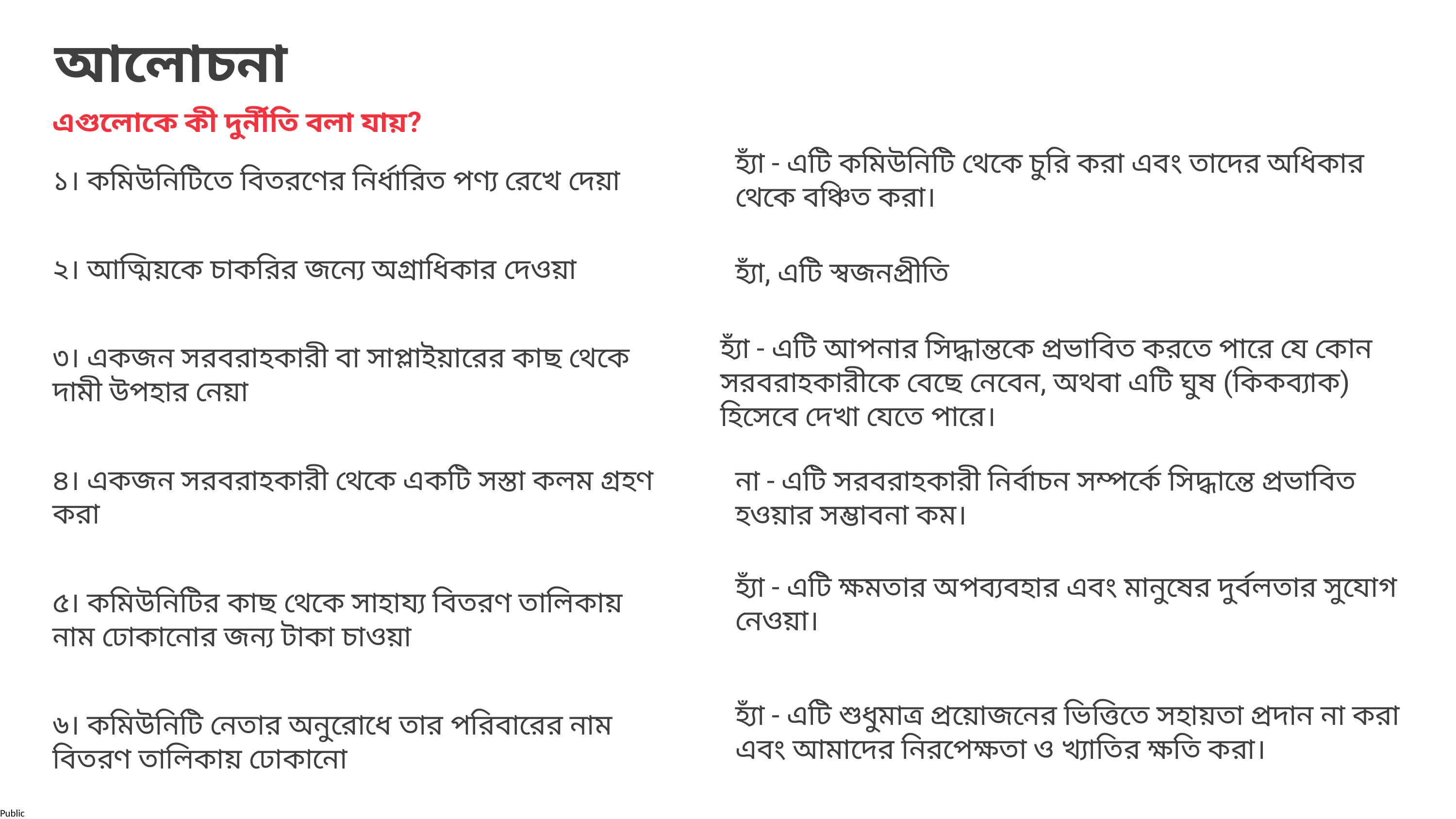

আলোচনা
এগুলোকে কী দুর্নীতি বলা যায়?
১। কমিউনিটিতে বিতরণের নির্ধারিত পণ্য রেখে দেয়া
২। আত্মিয়কে চাকরির জন্যে অগ্রাধিকার দেওয়া
৩। একজন সরবরাহকারী বা সাপ্লাইয়ারের কাছ থেকে দামী উপহার নেয়া
৪। একজন সরবরাহকারী থেকে একটি সস্তা কলম গ্রহণ করা
৫। কমিউনিটির কাছ থেকে সাহায্য বিতরণ তালিকায় নাম ঢোকানোর জন্য টাকা চাওয়া
৬। কমিউনিটি নেতার অনুরোধে তার পরিবারের নাম বিতরণ তালিকায় ঢোকানো
হ্যাঁ - এটি কমিউনিটি থেকে চুরি করা এবং তাদের অধিকার থেকে বঞ্চিত করা।
হ্যাঁ, এটি স্বজনপ্রীতি
হ্যাঁ - এটি আপনার সিদ্ধান্তকে প্রভাবিত করতে পারে যে কোন সরবরাহকারীকে বেছে নেবেন, অথবা এটি ঘুষ (কিকব্যাক) হিসেবে দেখা যেতে পারে।
না - এটি সরবরাহকারী নির্বাচন সম্পর্কে সিদ্ধান্তে প্রভাবিত হওয়ার সম্ভাবনা কম।
হ্যাঁ - এটি ক্ষমতার অপব্যবহার এবং মানুষের দুর্বলতার সুযোগ নেওয়া।
হ্যাঁ - এটি শুধুমাত্র প্রয়োজনের ভিত্তিতে সহায়তা প্রদান না করা এবং আমাদের নিরপেক্ষতা ও খ্যাতির ক্ষতি করা।